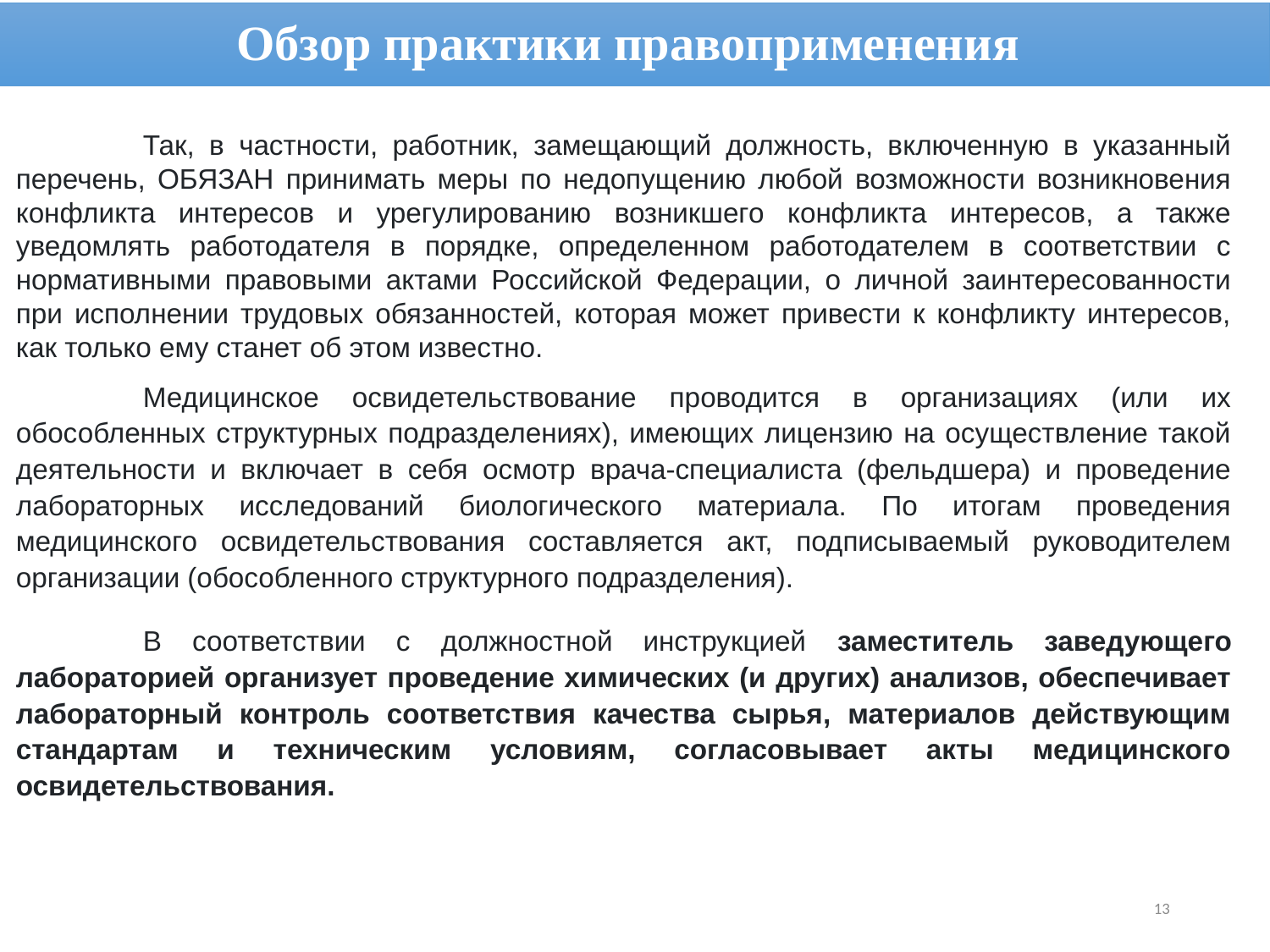

# Обзор практики правоприменения

	Так, в частности, работник, замещающий должность, включенную в указанный перечень, ОБЯЗАН принимать меры по недопущению любой возможности возникновения конфликта интересов и урегулированию возникшего конфликта интересов, а также уведомлять работодателя в порядке, определенном работодателем в соответствии с нормативными правовыми актами Российской Федерации, о личной заинтересованности при исполнении трудовых обязанностей, которая может привести к конфликту интересов, как только ему станет об этом известно.
	Медицинское освидетельствование проводится в организациях (или их обособленных структурных подразделениях), имеющих лицензию на осуществление такой деятельности и включает в себя осмотр врача-специалиста (фельдшера) и проведение лабораторных исследований биологического материала. По итогам проведения медицинского освидетельствования составляется акт, подписываемый руководителем организации (обособленного структурного подразделения).
	В соответствии с должностной инструкцией заместитель заведующего лабораторией организует проведение химических (и других) анализов, обеспечивает лабораторный контроль соответствия качества сырья, материалов действующим стандартам и техническим условиям, согласовывает акты медицинского освидетельствования.

13